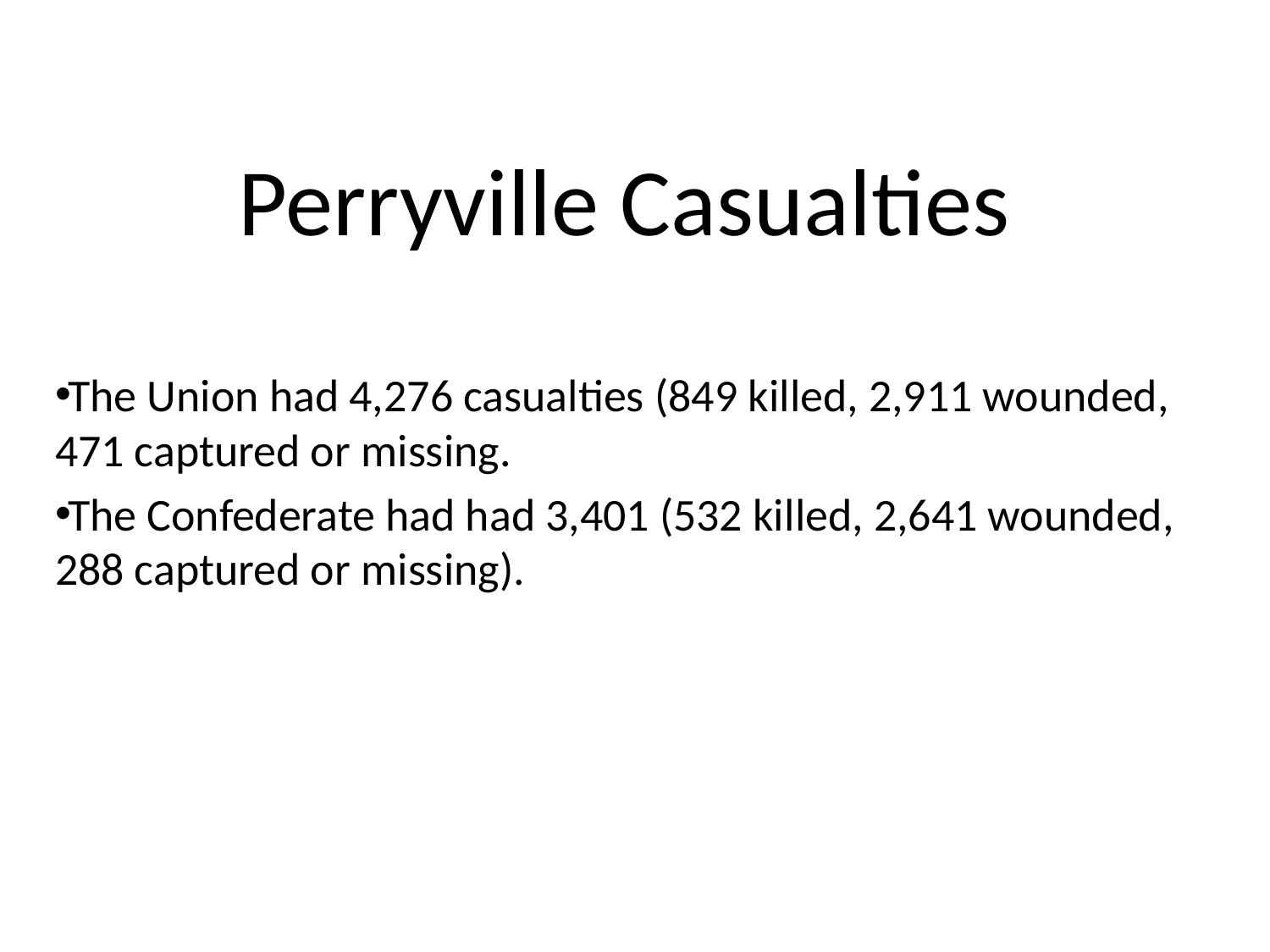

# Perryville Casualties
The Union had 4,276 casualties (849 killed, 2,911 wounded, 471 captured or missing.
The Confederate had had 3,401 (532 killed, 2,641 wounded, 288 captured or missing).